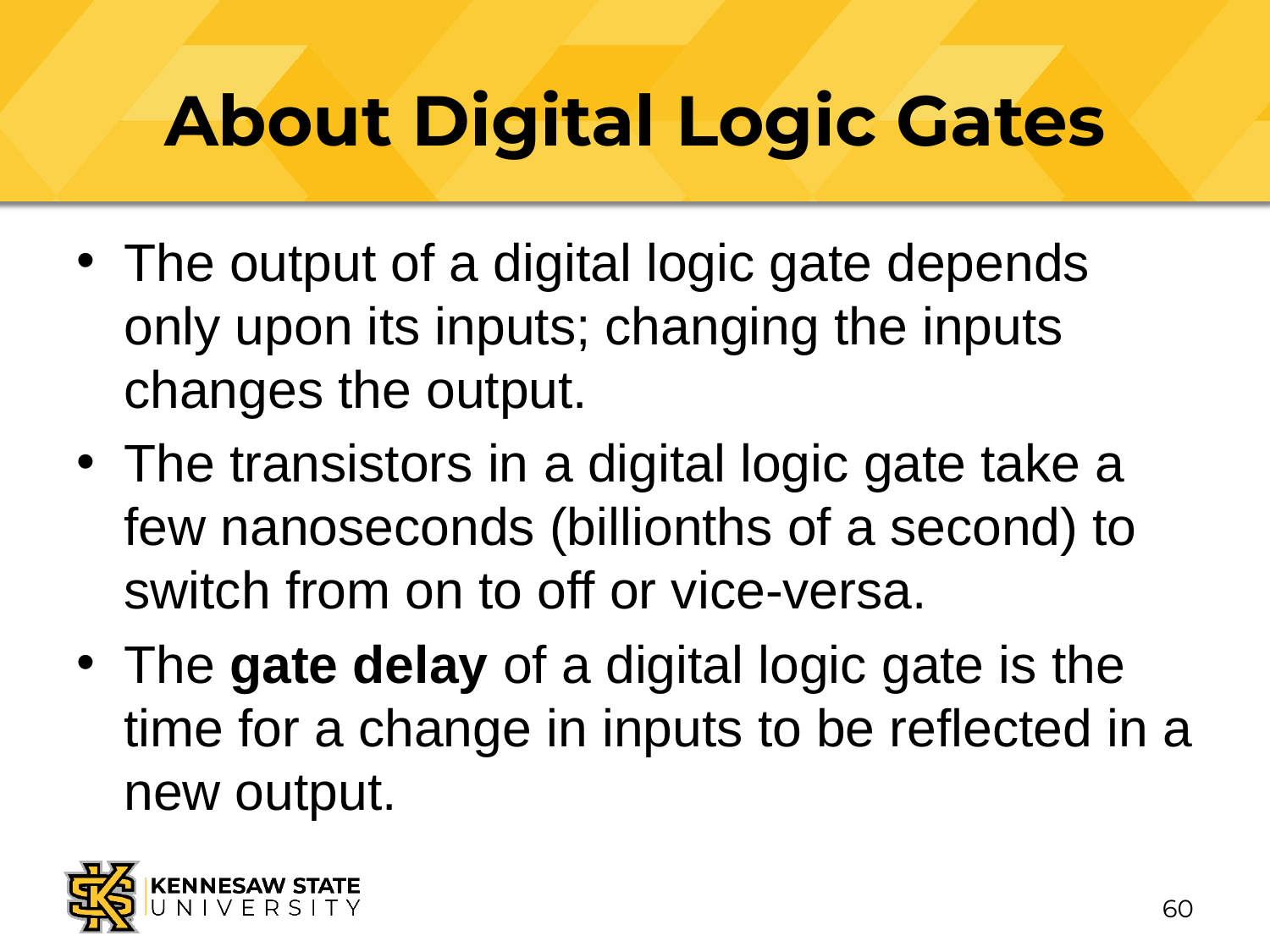

# About Digital Logic Gates
The output of a digital logic gate depends only upon its inputs; changing the inputs changes the output.
The transistors in a digital logic gate take a few nanoseconds (billionths of a second) to switch from on to off or vice-versa.
The gate delay of a digital logic gate is the time for a change in inputs to be reflected in a new output.
60